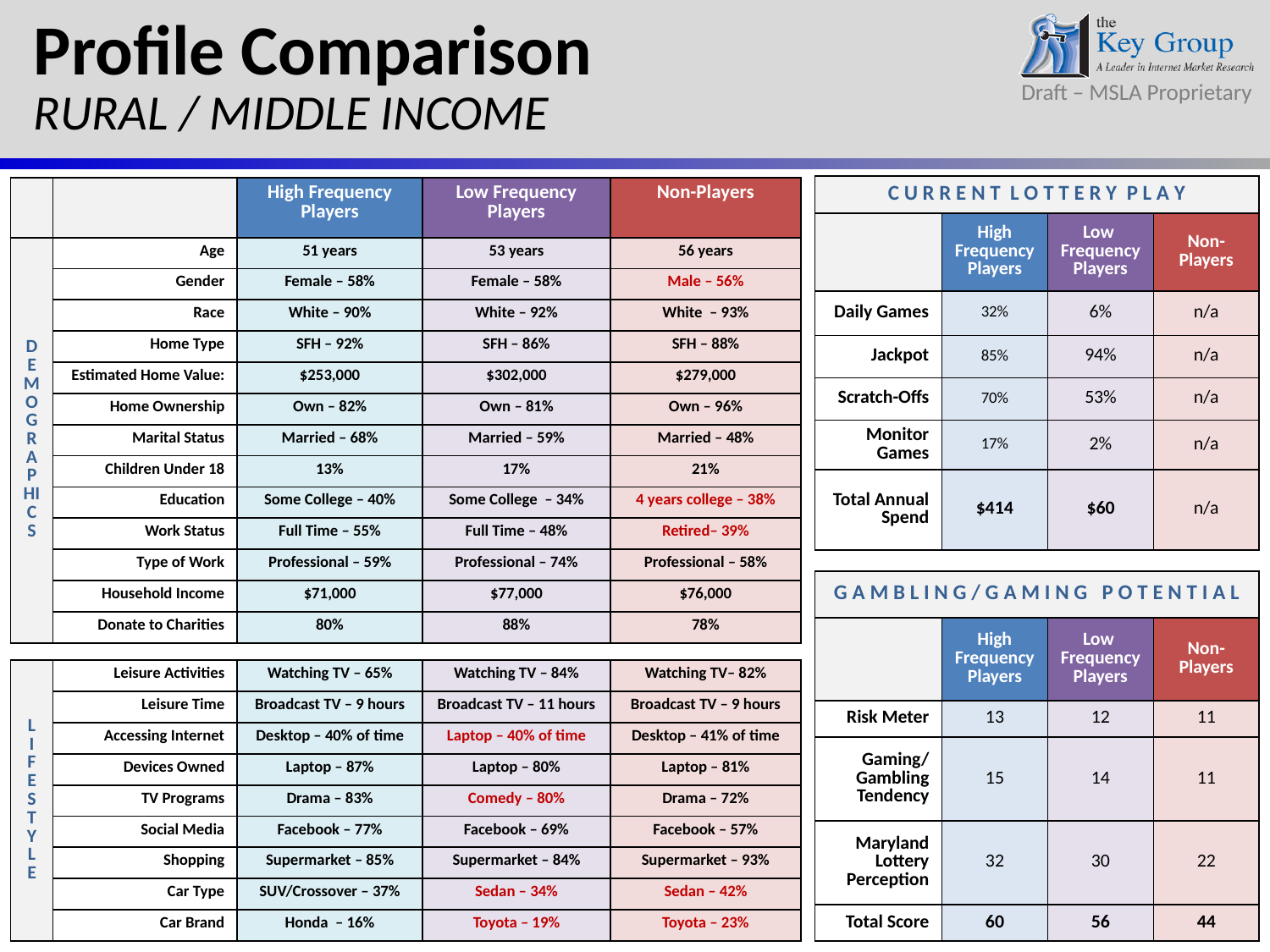

Profile Comparison
RURAL / MIDDLE INCOME
| C U R R E N T L O T T E R Y P L A Y |  |  |  |
| --- | --- | --- | --- |
|  | High Frequency Players | Low Frequency Players | Non-Players |
| Daily Games | 32% | 6% | n/a |
| Jackpot | 85% | 94% | n/a |
| Scratch-Offs | 70% | 53% | n/a |
| Monitor Games | 17% | 2% | n/a |
| Total Annual Spend | $414 | $60 | n/a |
|  |  | High Frequency Players | Low Frequency Players | Non-Players |
| --- | --- | --- | --- | --- |
| DEMOGRAPHICS | Age | 51 years | 53 years | 56 years |
|  | Gender | Female – 58% | Female – 58% | Male – 56% |
|  | Race | White – 90% | White – 92% | White – 93% |
|  | Home Type | SFH – 92% | SFH – 86% | SFH – 88% |
|  | Estimated Home Value: | $253,000 | $302,000 | $279,000 |
|  | Home Ownership | Own – 82% | Own – 81% | Own – 96% |
|  | Marital Status | Married – 68% | Married – 59% | Married – 48% |
|  | Children Under 18 | 13% | 17% | 21% |
|  | Education | Some College – 40% | Some College – 34% | 4 years college – 38% |
|  | Work Status | Full Time – 55% | Full Time – 48% | Retired– 39% |
|  | Type of Work | Professional – 59% | Professional – 74% | Professional – 58% |
|  | Household Income | $71,000 | $77,000 | $76,000 |
|  | Donate to Charities | 80% | 88% | 78% |
|  |  |  |  |  |
| L I F E S TY L E | Leisure Activities | Watching TV – 65% | Watching TV – 84% | Watching TV– 82% |
|  | Leisure Time | Broadcast TV – 9 hours | Broadcast TV – 11 hours | Broadcast TV – 9 hours |
|  | Accessing Internet | Desktop – 40% of time | Laptop – 40% of time | Desktop – 41% of time |
|  | Devices Owned | Laptop – 87% | Laptop – 80% | Laptop – 81% |
|  | TV Programs | Drama – 83% | Comedy – 80% | Drama – 72% |
|  | Social Media | Facebook – 77% | Facebook – 69% | Facebook – 57% |
|  | Shopping | Supermarket – 85% | Supermarket – 84% | Supermarket – 93% |
|  | Car Type | SUV/Crossover – 37% | Sedan – 34% | Sedan – 42% |
|  | Car Brand | Honda – 16% | Toyota – 19% | Toyota – 23% |
| G A M B L I N G / G A M I N G P O T E N T I A L |  |  |  |
| --- | --- | --- | --- |
|  | High Frequency Players | Low Frequency Players | Non-Players |
| Risk Meter | 13 | 12 | 11 |
| Gaming/ Gambling Tendency | 15 | 14 | 11 |
| Maryland Lottery Perception | 32 | 30 | 22 |
| Total Score | 60 | 56 | 44 |